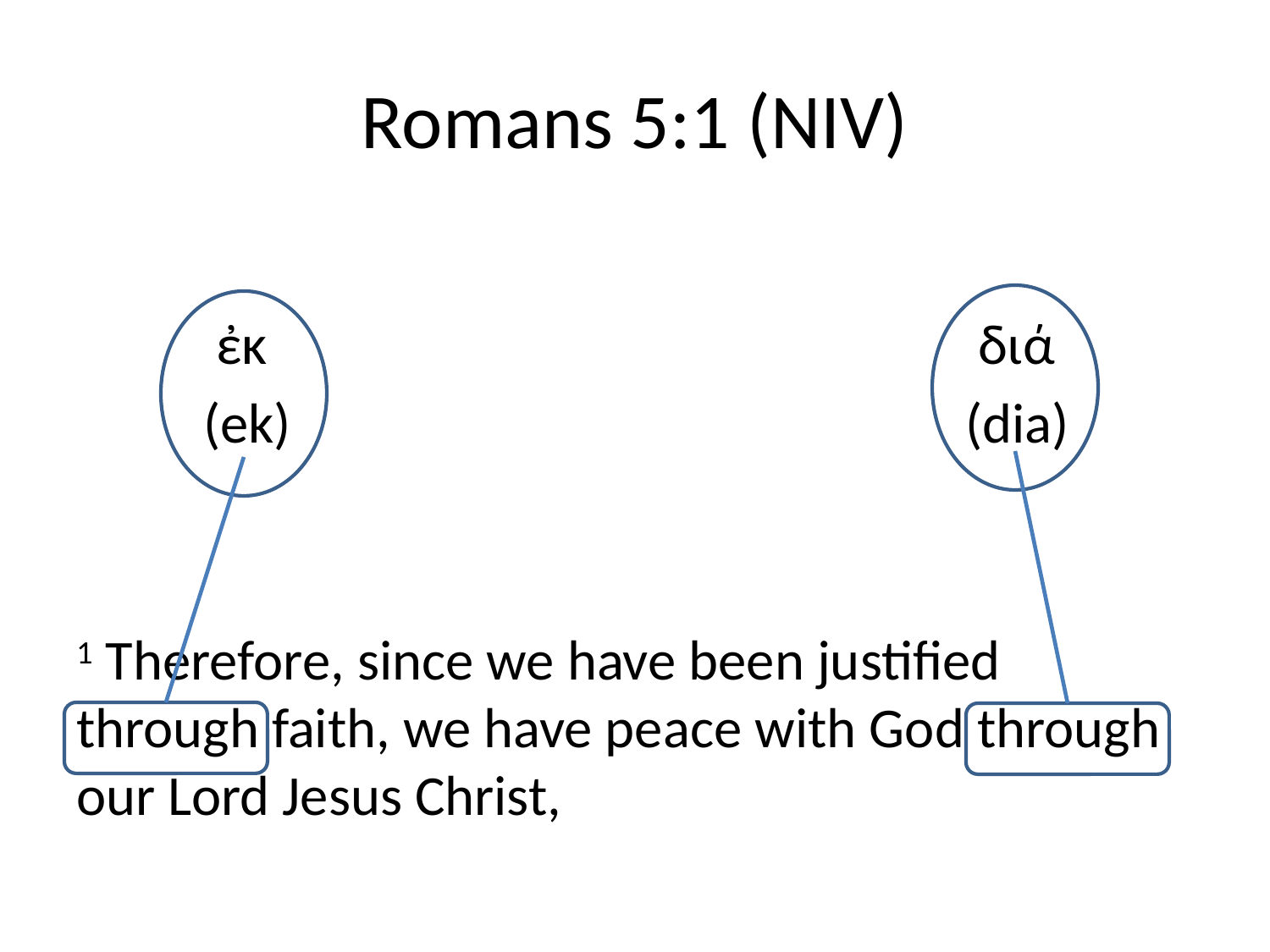

# Romans 5:1 (NIV)

	 ἐκ						 διά
	(ek)						(dia)

1 Therefore, since we have been justified through faith, we have peace with God through our Lord Jesus Christ,